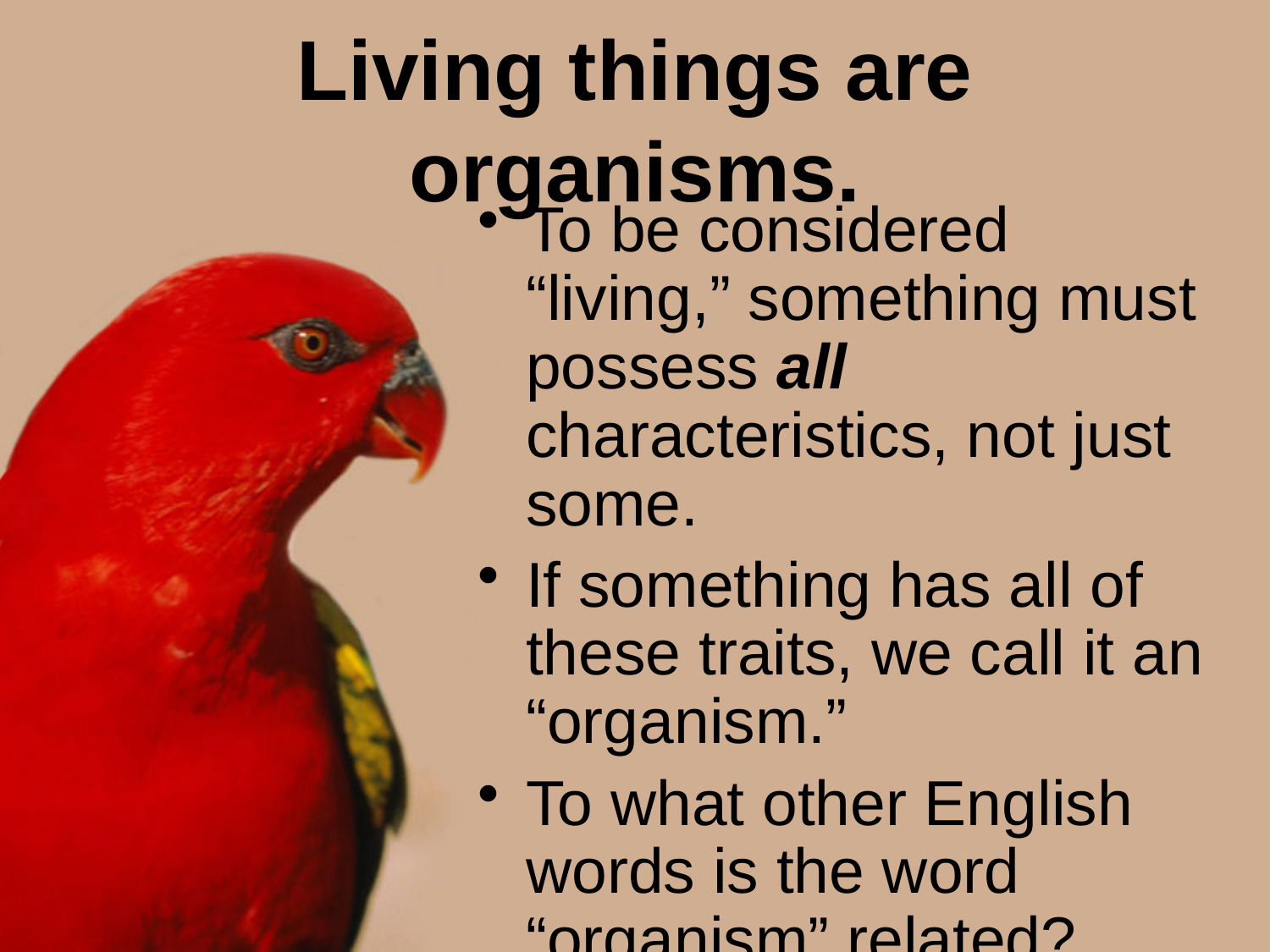

# Living things are organisms.
To be considered “living,” something must possess all characteristics, not just some.
If something has all of these traits, we call it an “organism.”
To what other English words is the word “organism” related?